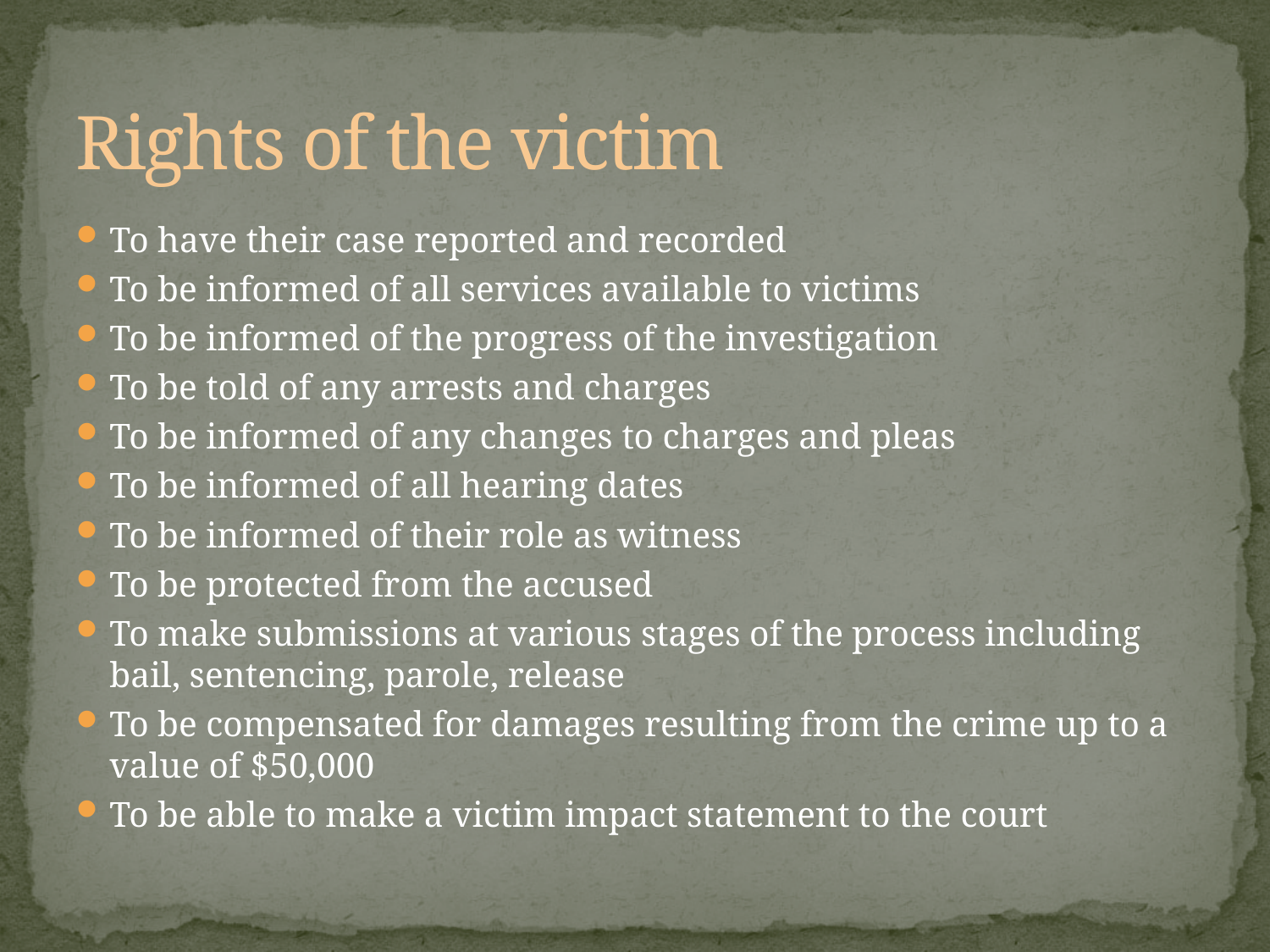

# Rights of the victim
To have their case reported and recorded
To be informed of all services available to victims
To be informed of the progress of the investigation
To be told of any arrests and charges
To be informed of any changes to charges and pleas
To be informed of all hearing dates
To be informed of their role as witness
To be protected from the accused
To make submissions at various stages of the process including bail, sentencing, parole, release
To be compensated for damages resulting from the crime up to a value of $50,000
To be able to make a victim impact statement to the court